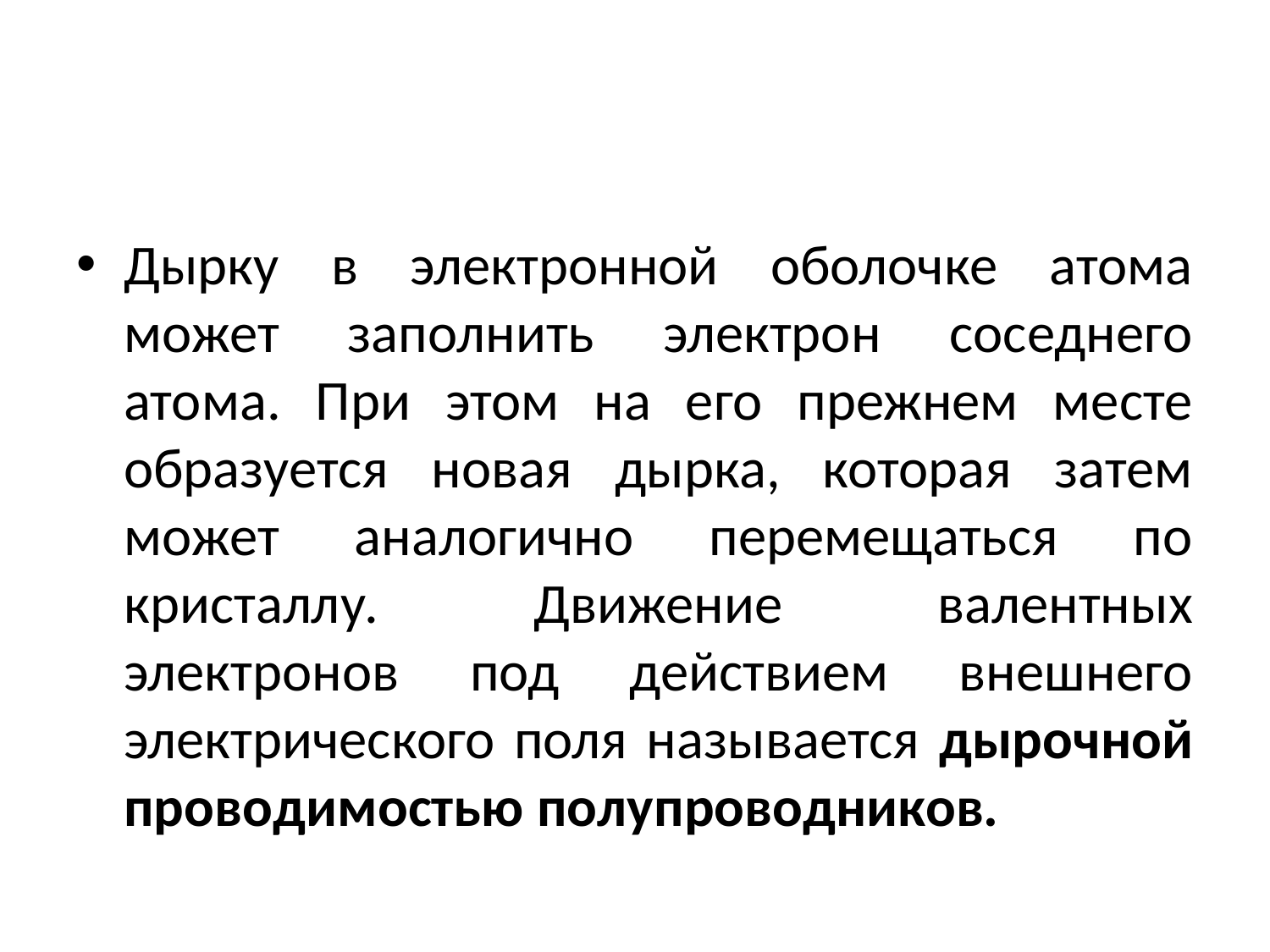

#
Дырку в электронной оболочке атома может заполнить электрон соседнего атома. При этом на его прежнем месте образуется новая дырка, которая затем может аналогично перемещаться по кристаллу. Движение валентных электронов под действием внешнего электрического поля называется дырочной проводимостью полупроводников.